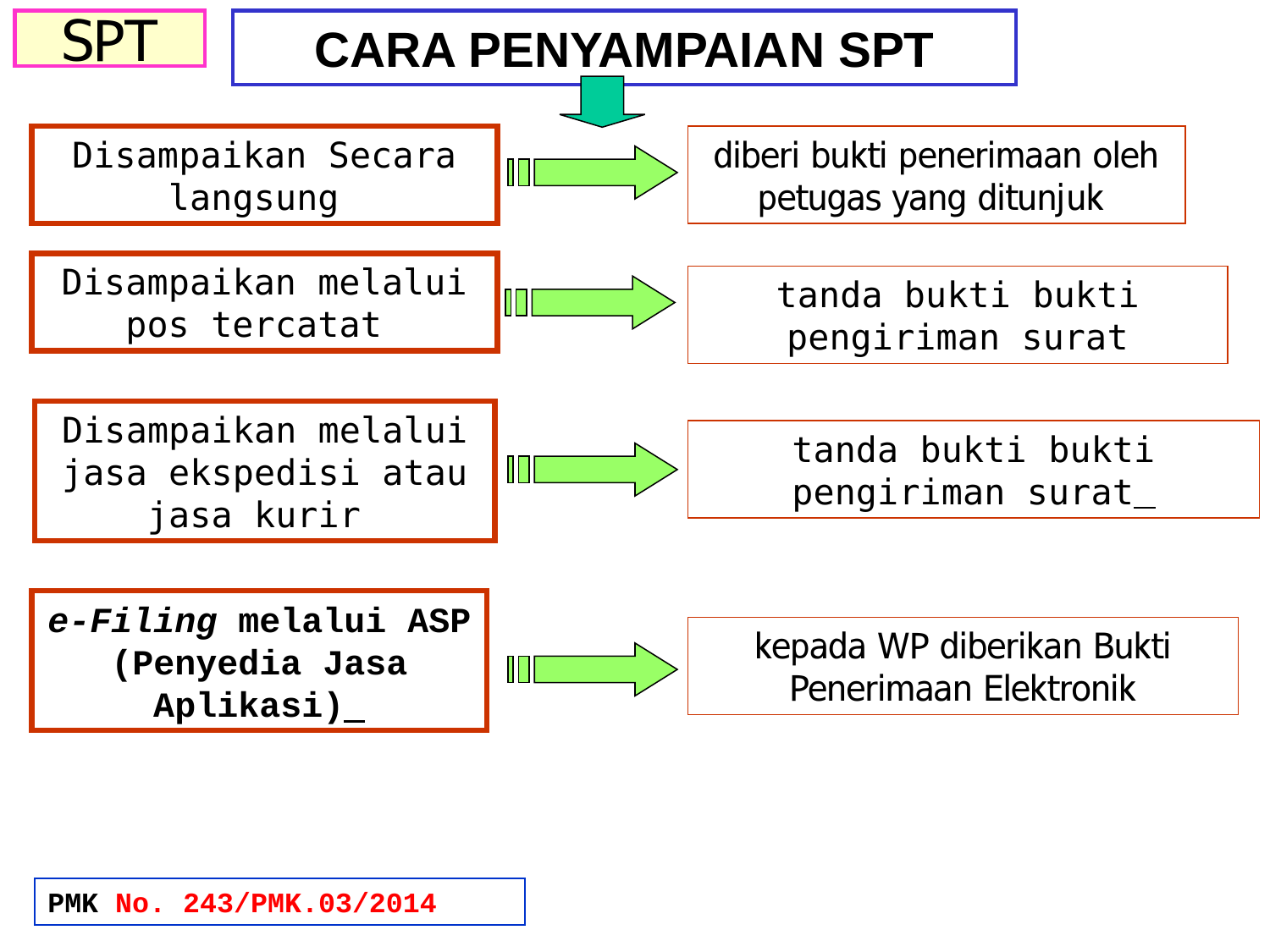

SPT
# CARA PENYAMPAIAN SPT

Disampaikan Secara langsung
diberi bukti penerimaan oleh petugas yang ditunjuk

Disampaikan melalui pos tercatat
tanda bukti bukti pengiriman surat

Disampaikan melalui jasa ekspedisi atau jasa kurir
tanda bukti bukti pengiriman surat

e-Filing melalui ASP (Penyedia Jasa Aplikasi)
kepada WP diberikan Bukti Penerimaan Elektronik

PMK No. 243/PMK.03/2014